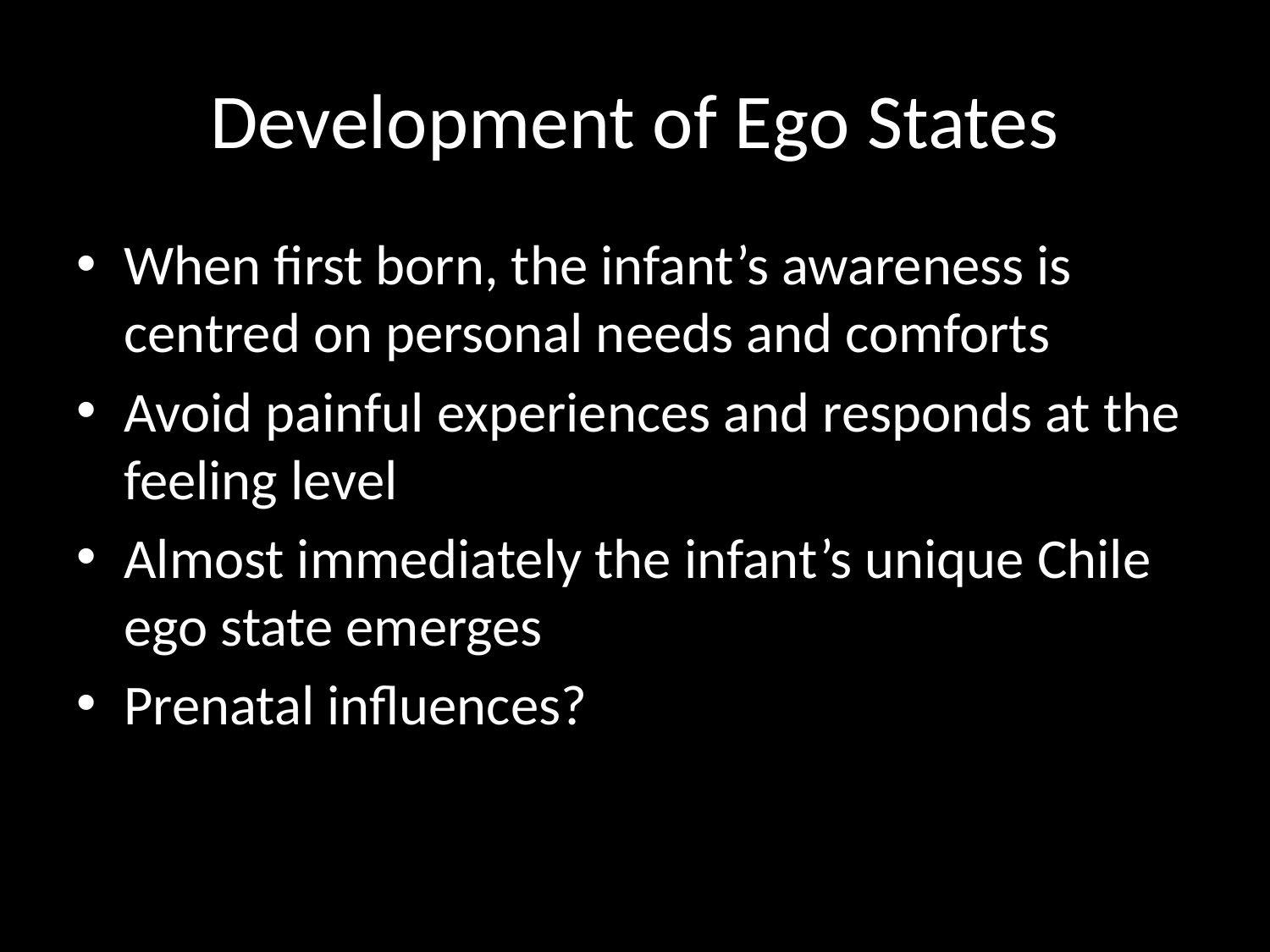

# Development of Ego States
When first born, the infant’s awareness is centred on personal needs and comforts
Avoid painful experiences and responds at the feeling level
Almost immediately the infant’s unique Chile ego state emerges
Prenatal influences?